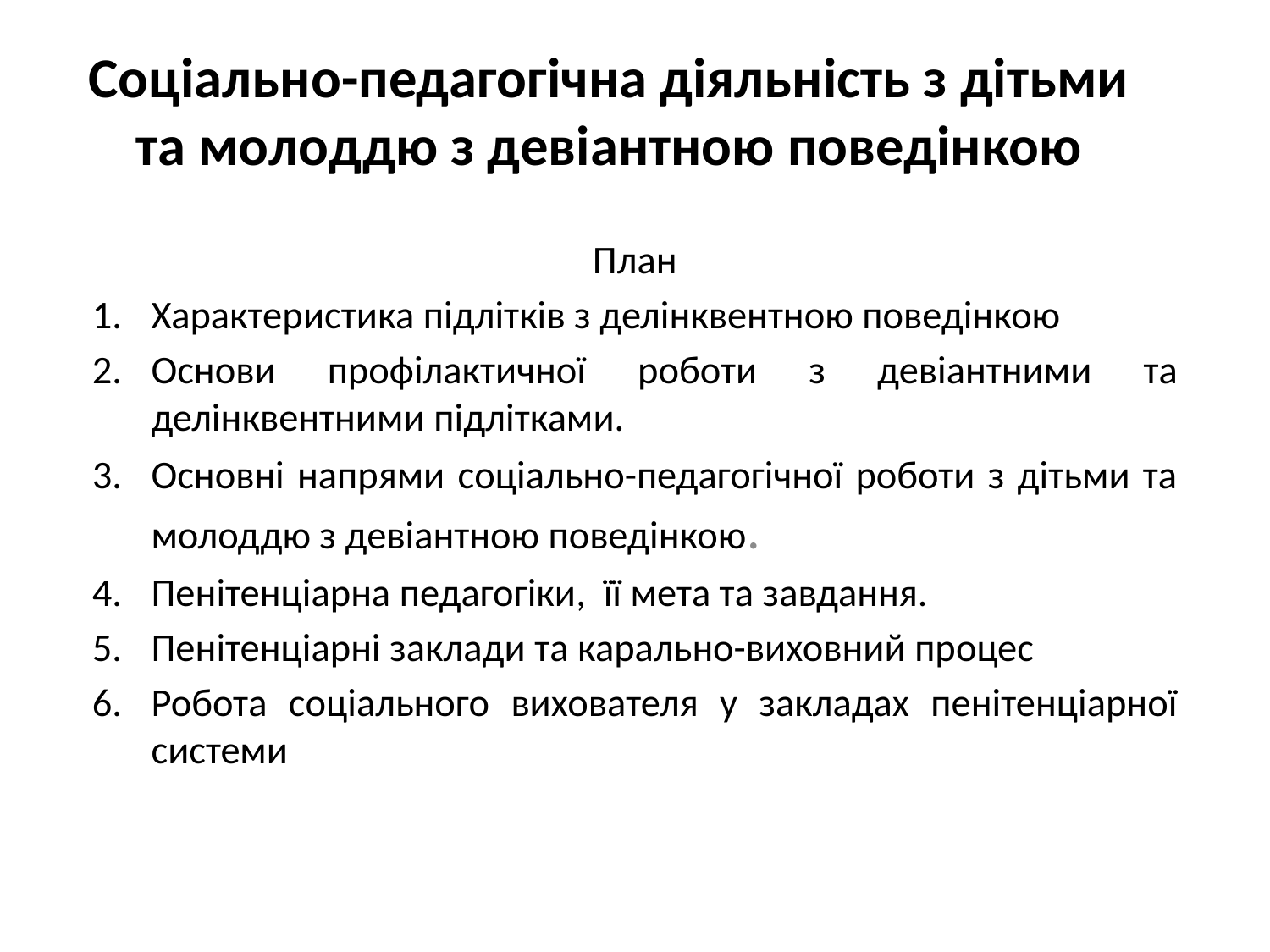

# Соціально-педагогічна діяльність з дітьми та молоддю з девіантною поведінкою
План
Характеристика підлітків з делінквентною поведінкою
Основи профілактичної роботи з девіантними та делінквентними підлітками.
Основні напрями соціально-педагогічної роботи з дітьми та молоддю з девіантною поведінкою.
Пенітенціарна педагогіки,  її мета та завдання.
Пенітенціарні заклади та карально-виховний процес
Робота соціального вихователя у закладах пенітенціарної системи